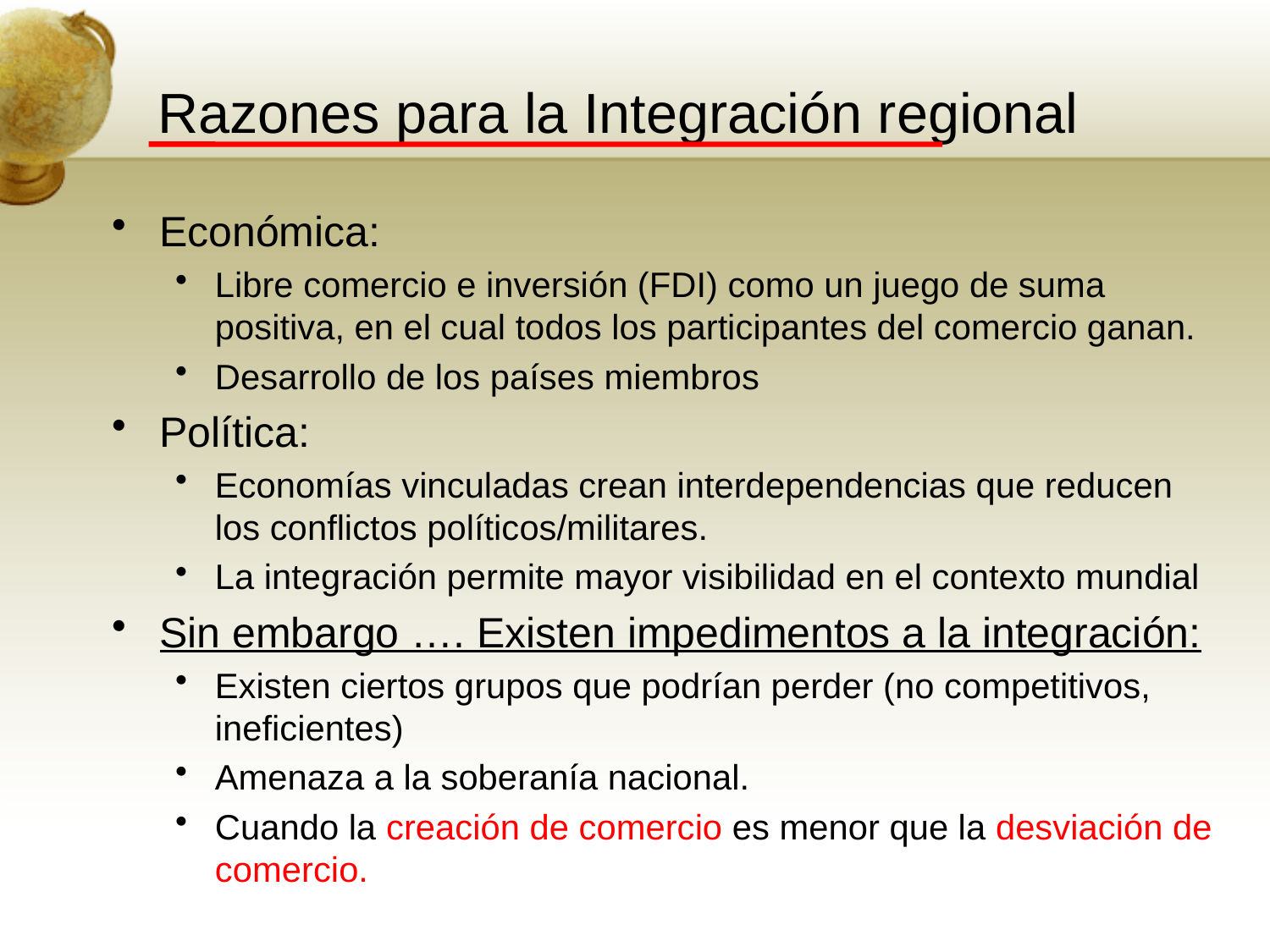

# Razones para la Integración regional

Económica:
Libre comercio e inversión (FDI) como un juego de suma positiva, en el cual todos los participantes del comercio ganan.
Desarrollo de los países miembros
Política:
Economías vinculadas crean interdependencias que reducen los conflictos políticos/militares.
La integración permite mayor visibilidad en el contexto mundial
Sin embargo …. Existen impedimentos a la integración:
Existen ciertos grupos que podrían perder (no competitivos, ineficientes)
Amenaza a la soberanía nacional.
Cuando la creación de comercio es menor que la desviación de comercio.